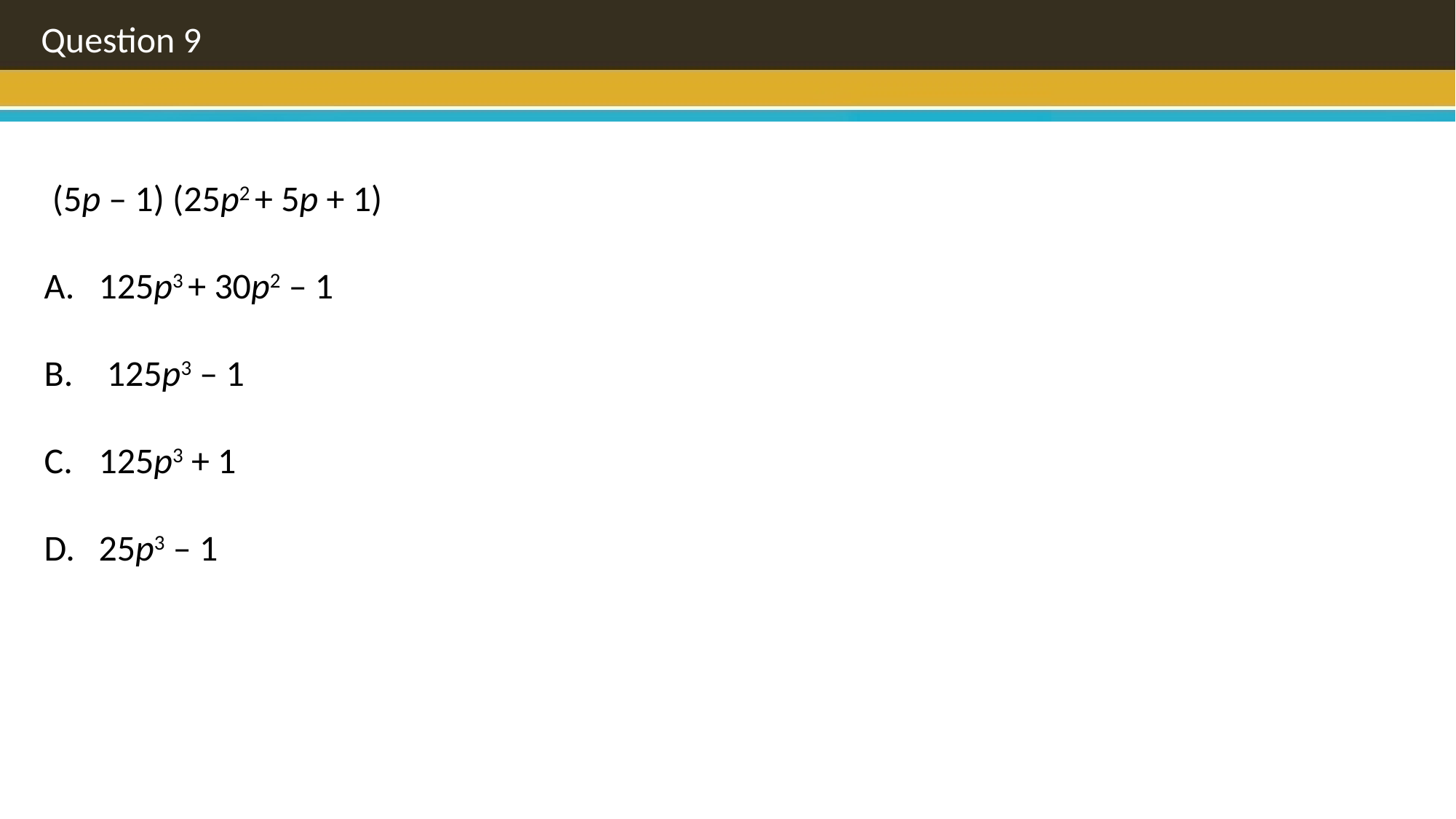

Question 9
 (5p – 1) (25p2 + 5p + 1)

125p3 + 30p2 – 1

 125p3 – 1

125p3 + 1

25p3 – 1